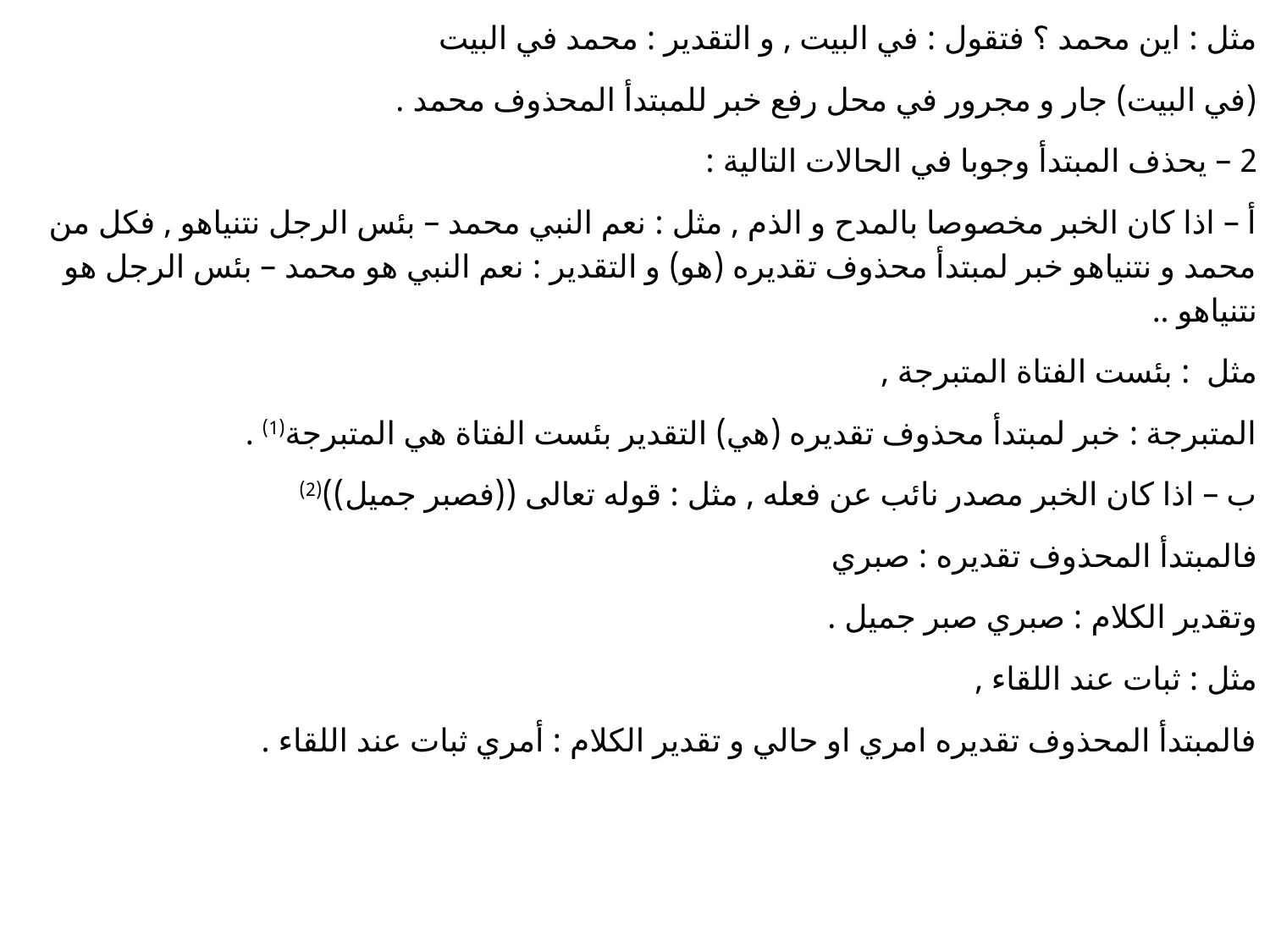

مثل : اين محمد ؟ فتقول : في البيت , و التقدير : محمد في البيت
(في البيت) جار و مجرور في محل رفع خبر للمبتدأ المحذوف محمد .
2 – يحذف المبتدأ وجوبا في الحالات التالية :
أ – اذا كان الخبر مخصوصا بالمدح و الذم , مثل : نعم النبي محمد – بئس الرجل نتنياهو , فكل من محمد و نتنياهو خبر لمبتدأ محذوف تقديره (هو) و التقدير : نعم النبي هو محمد – بئس الرجل هو نتنياهو ..
مثل  : بئست الفتاة المتبرجة ,
المتبرجة : خبر لمبتدأ محذوف تقديره (هي) التقدير بئست الفتاة هي المتبرجة(1) .
ب – اذا كان الخبر مصدر نائب عن فعله , مثل : قوله تعالى ((فصبر جميل))(2)
فالمبتدأ المحذوف تقديره : صبري
وتقدير الكلام : صبري صبر جميل .
مثل : ثبات عند اللقاء ,
فالمبتدأ المحذوف تقديره امري او حالي و تقدير الكلام : أمري ثبات عند اللقاء .